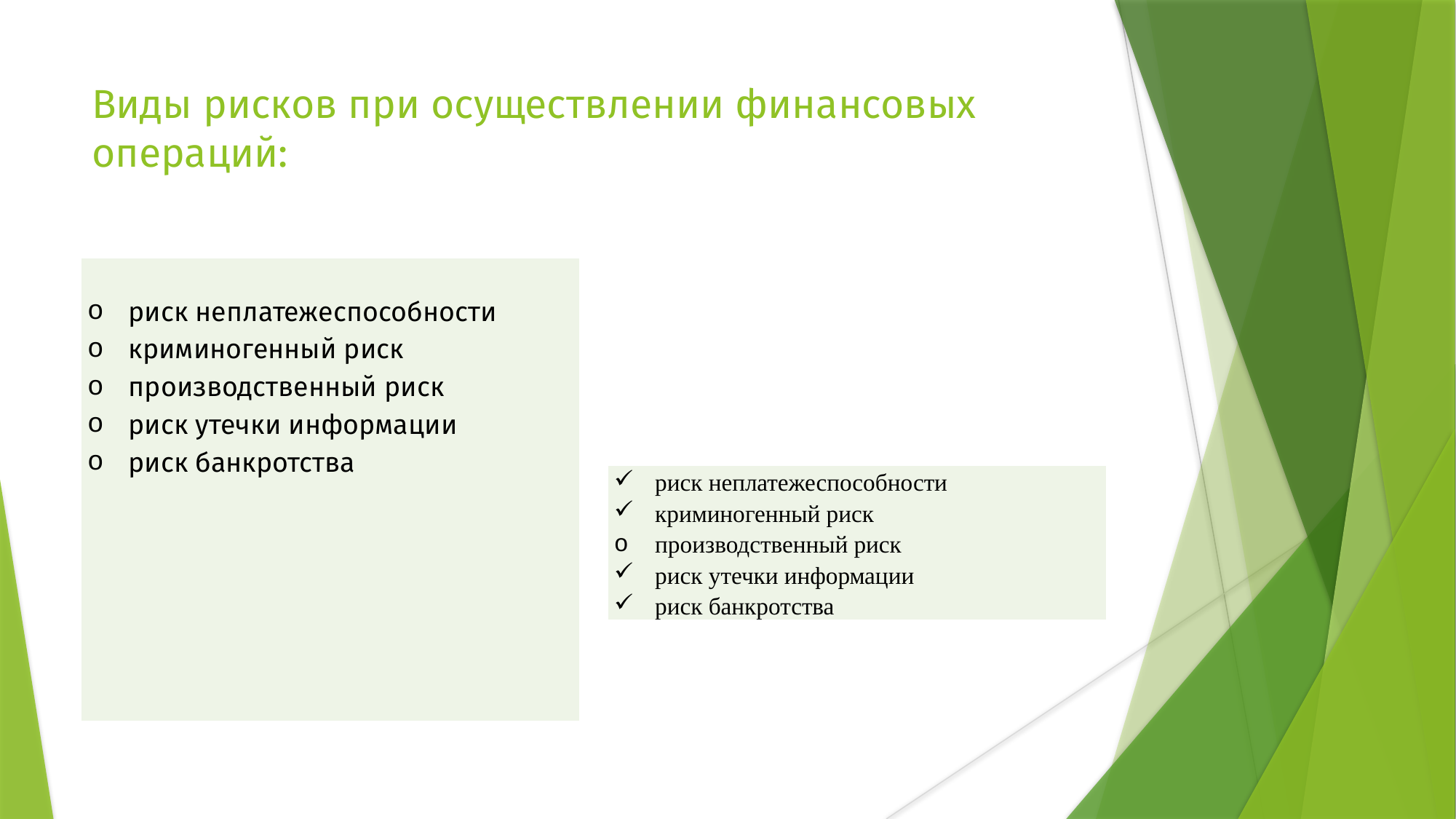

# Виды рисков при осуществлении финансовых операций:
| риск неплатежеспособности криминогенный риск производственный риск риск утечки информации риск банкротства |
| --- |
| риск неплатежеспособности криминогенный риск производственный риск риск утечки информации риск банкротства |
| --- |